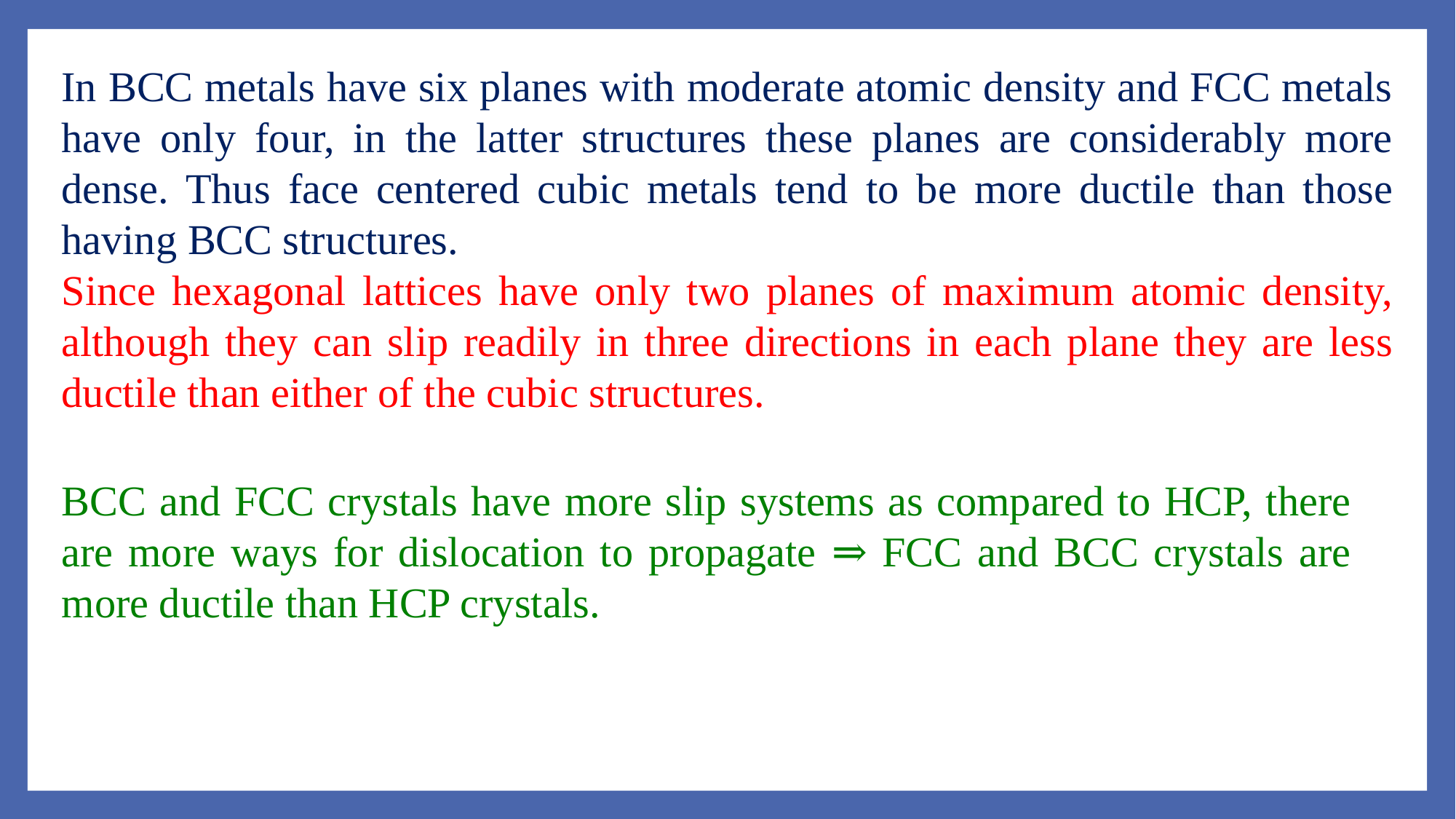

In BCC metals have six planes with moderate atomic density and FCC metals have only four, in the latter structures these planes are considerably more dense. Thus face centered cubic metals tend to be more ductile than those having BCC structures.
Since hexagonal lattices have only two planes of maximum atomic density, although they can slip readily in three directions in each plane they are less ductile than either of the cubic structures.
BCC and FCC crystals have more slip systems as compared to HCP, there are more ways for dislocation to propagate ⇒ FCC and BCC crystals are more ductile than HCP crystals.